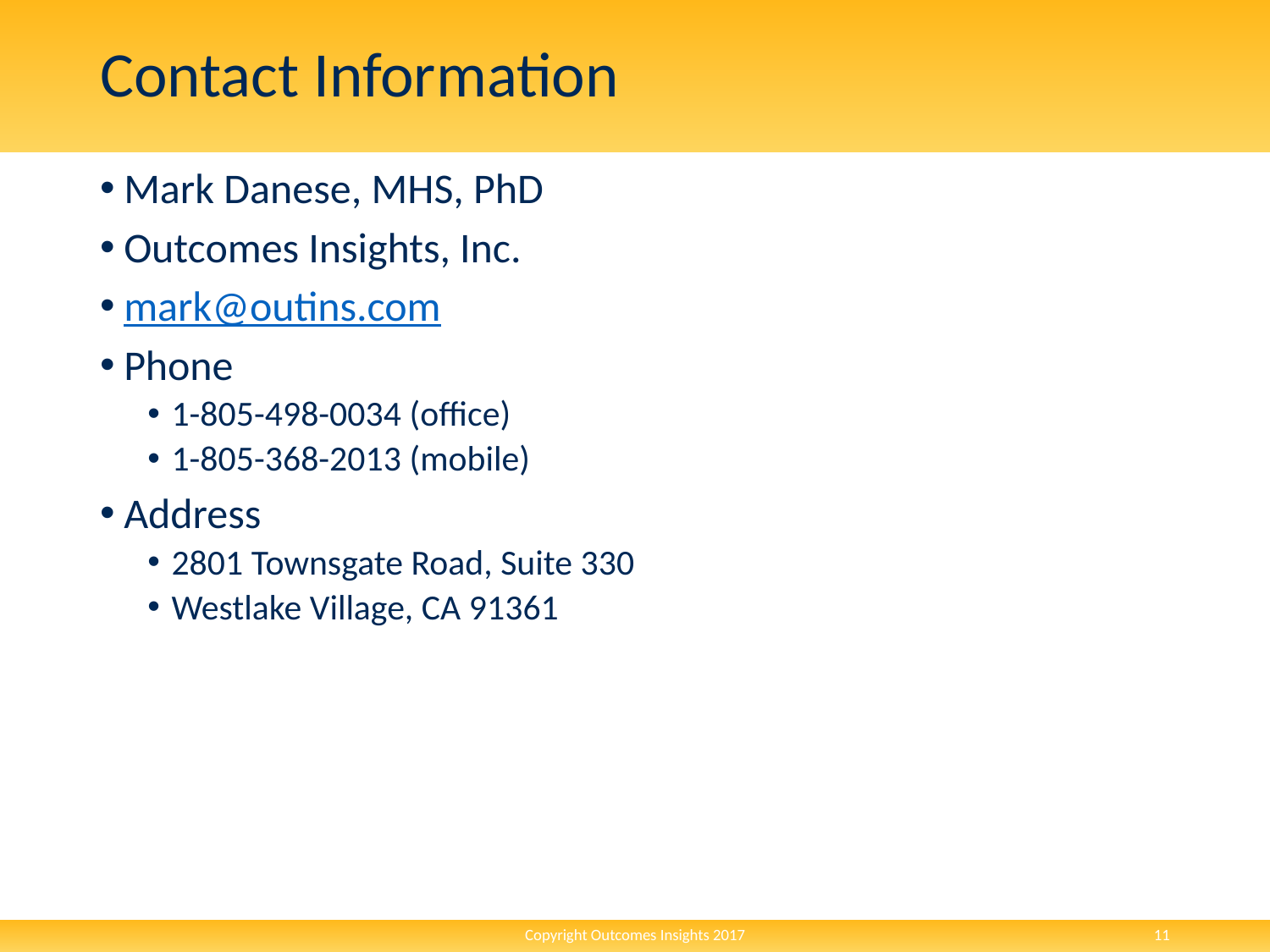

# Contact Information
Mark Danese, MHS, PhD
Outcomes Insights, Inc.
mark@outins.com
Phone
1-805-498-0034 (office)
1-805-368-2013 (mobile)
Address
2801 Townsgate Road, Suite 330
Westlake Village, CA 91361
Copyright Outcomes Insights 2017
11